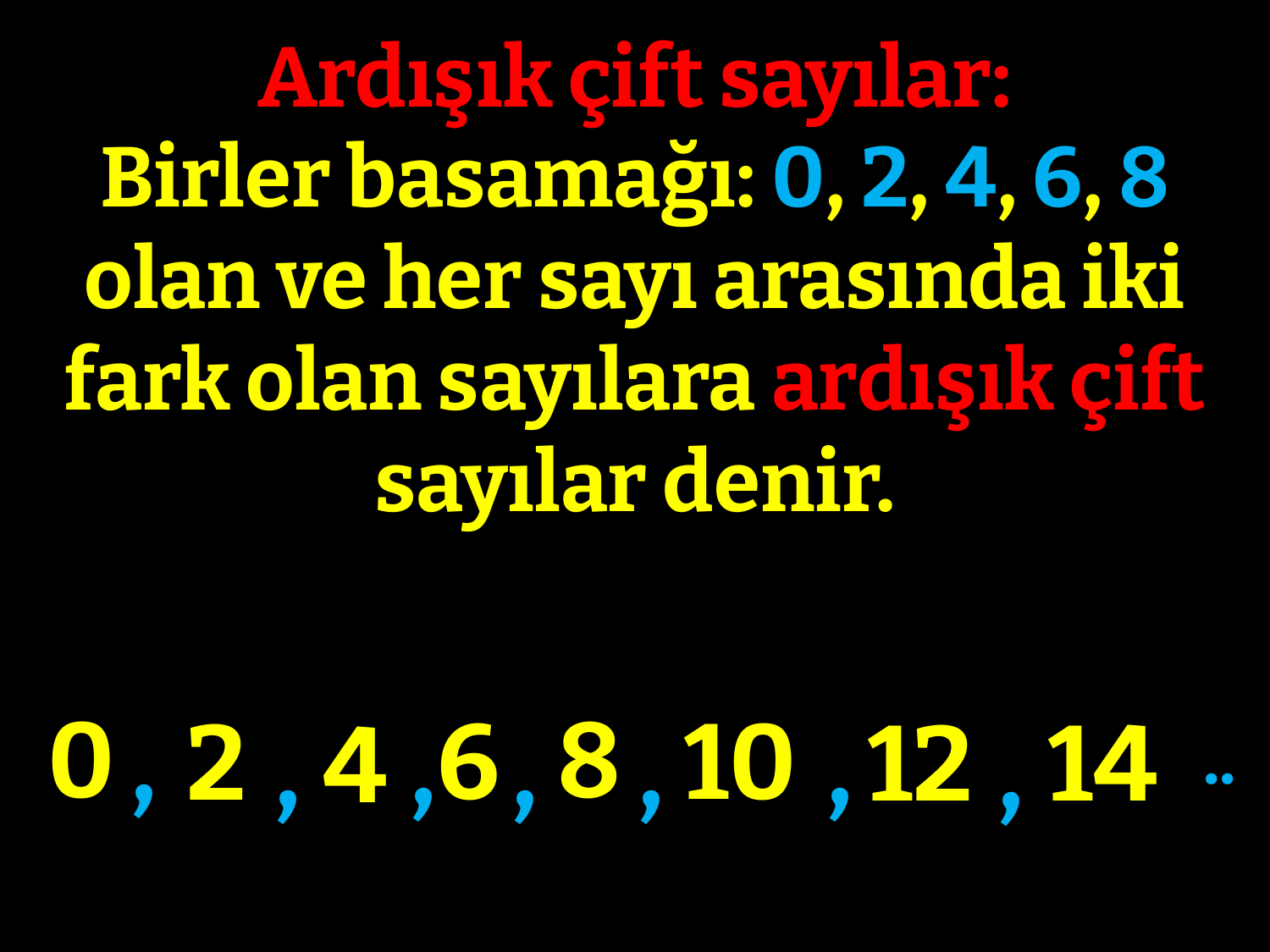

Ardışık çift sayılar:
Birler basamağı: 0, 2, 4, 6, 8 olan ve her sayı arasında iki fark olan sayılara ardışık çift sayılar denir.
#
8
0
6
10
,
2
12
14
4
,
,
,
,
,
,
..